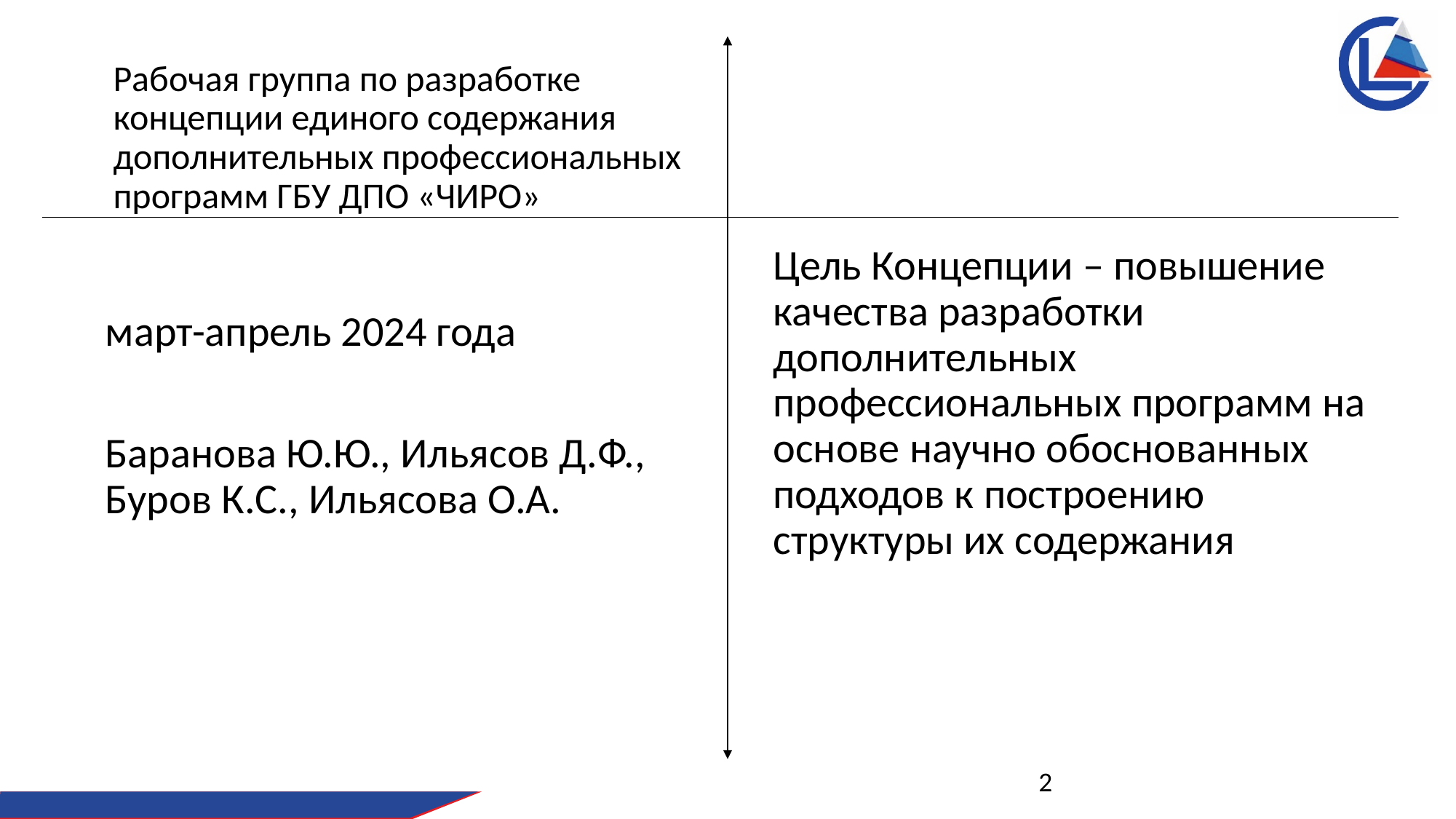

Рабочая группа по разработке концепции единого содержания дополнительных профессиональных программ ГБУ ДПО «ЧИРО»

март-апрель 2024 года

Баранова Ю.Ю., Ильясов Д.Ф., Буров К.С., Ильясова О.А.
Цель Концепции – повышение качества разработки дополнительных профессиональных программ на основе научно обоснованных подходов к построению структуры их содержания
2